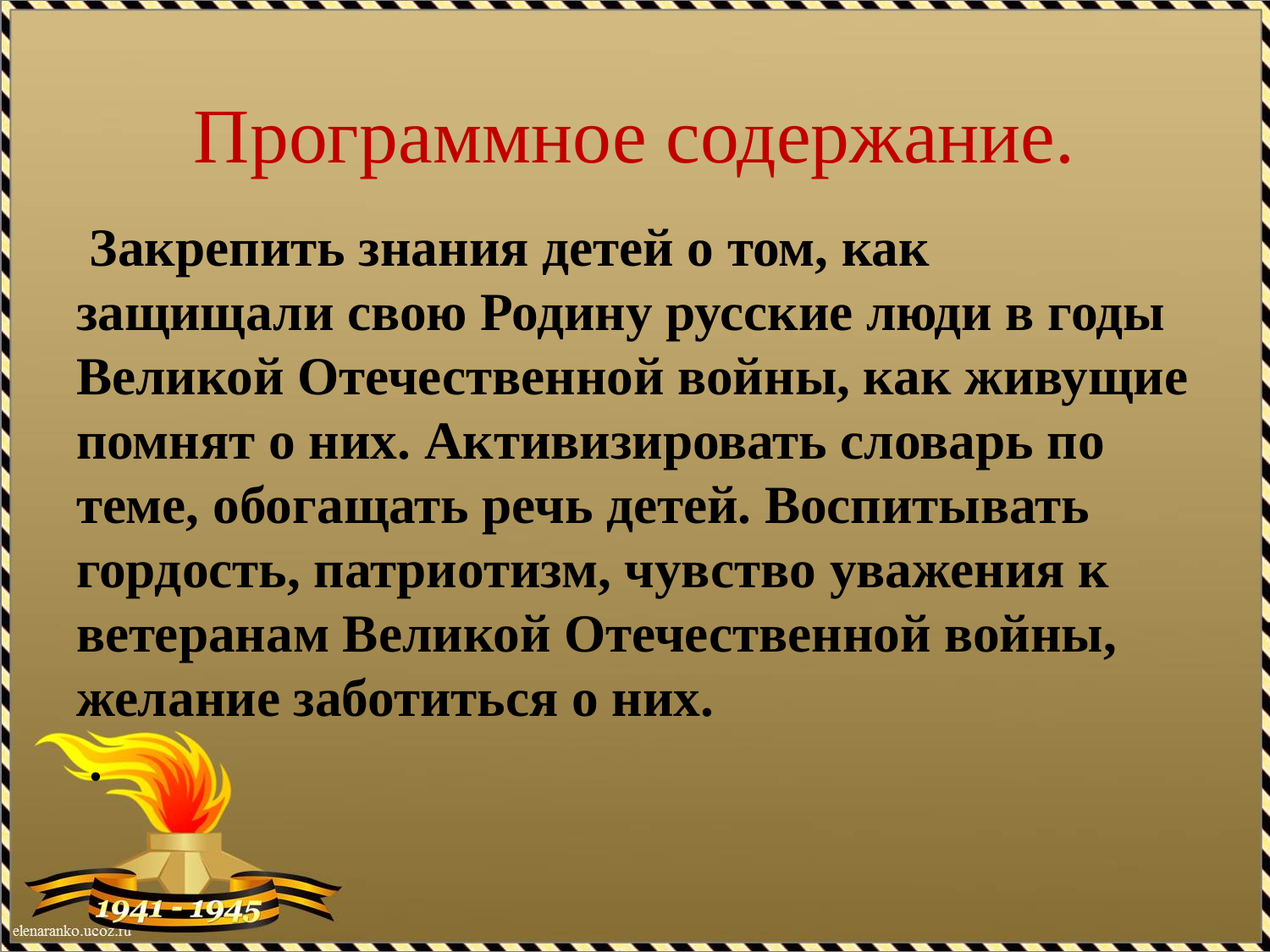

# Программное содержание.
 Закрепить знания детей о том, как защищали свою Родину русские люди в годы Великой Отечественной войны, как живущие помнят о них. Активизировать словарь по теме, обогащать речь детей. Воспитывать гордость, патриотизм, чувство уважения к ветеранам Великой Отечественной войны, желание заботиться о них.
 .